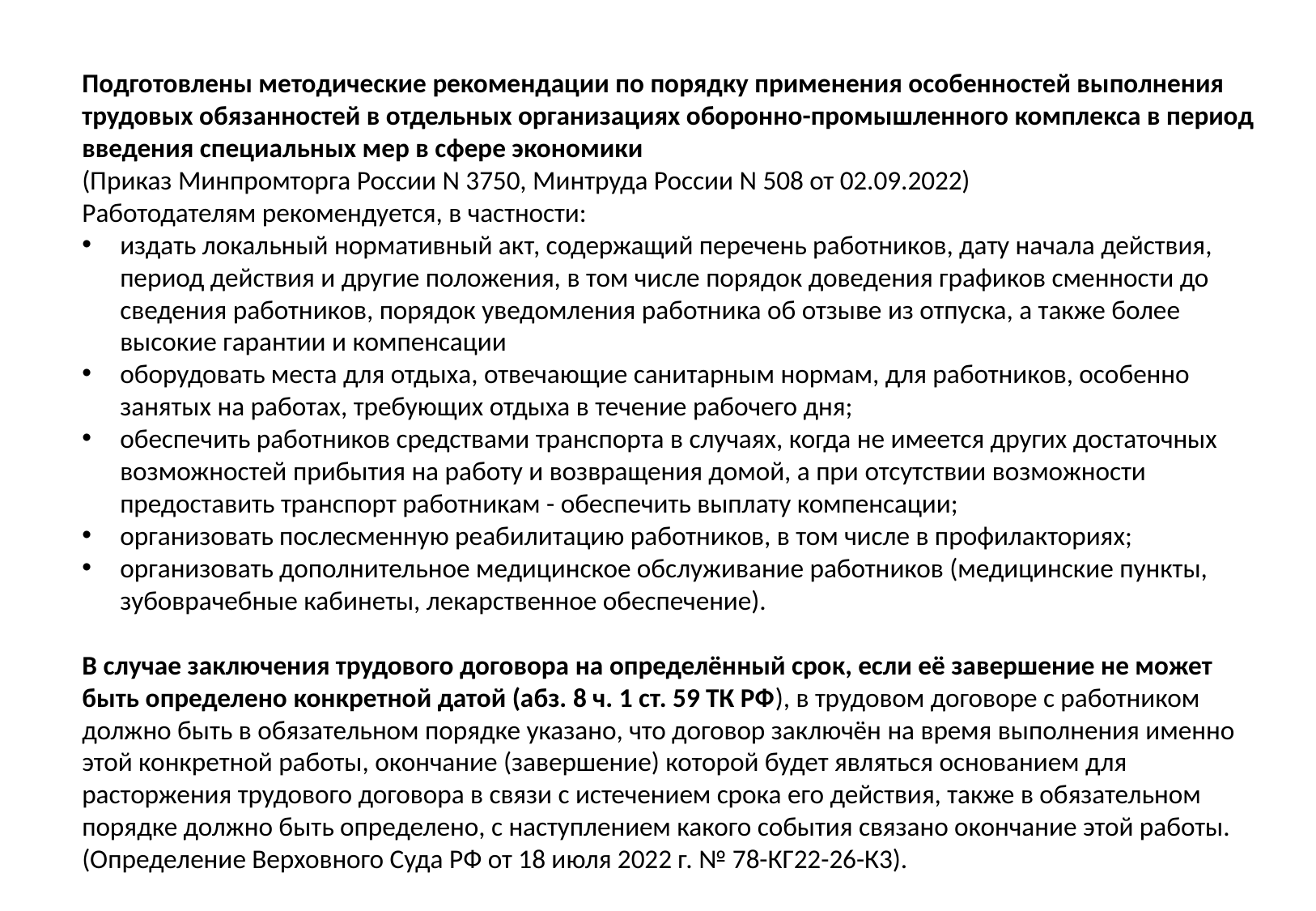

Подготовлены методические рекомендации по порядку применения особенностей выполнения трудовых обязанностей в отдельных организациях оборонно-промышленного комплекса в период введения специальных мер в сфере экономики
(Приказ Минпромторга России N 3750, Минтруда России N 508 от 02.09.2022)
Работодателям рекомендуется, в частности:
издать локальный нормативный акт, содержащий перечень работников, дату начала действия, период действия и другие положения, в том числе порядок доведения графиков сменности до сведения работников, порядок уведомления работника об отзыве из отпуска, а также более высокие гарантии и компенсации
оборудовать места для отдыха, отвечающие санитарным нормам, для работников, особенно занятых на работах, требующих отдыха в течение рабочего дня;
обеспечить работников средствами транспорта в случаях, когда не имеется других достаточных возможностей прибытия на работу и возвращения домой, а при отсутствии возможности предоставить транспорт работникам - обеспечить выплату компенсации;
организовать послесменную реабилитацию работников, в том числе в профилакториях;
организовать дополнительное медицинское обслуживание работников (медицинские пункты, зубоврачебные кабинеты, лекарственное обеспечение).

В случае заключения трудового договора на определённый срок, если её завершение не может быть определено конкретной датой (абз. 8 ч. 1 ст. 59 ТК РФ), в трудовом договоре с работником должно быть в обязательном порядке указано, что договор заключён на время выполнения именно этой конкретной работы, окончание (завершение) которой будет являться основанием для расторжения трудового договора в связи с истечением срока его действия, также в обязательном порядке должно быть определено, с наступлением какого события связано окончание этой работы.
(Определение Верховного Суда РФ от 18 июля 2022 г. № 78-КГ22-26-К3).